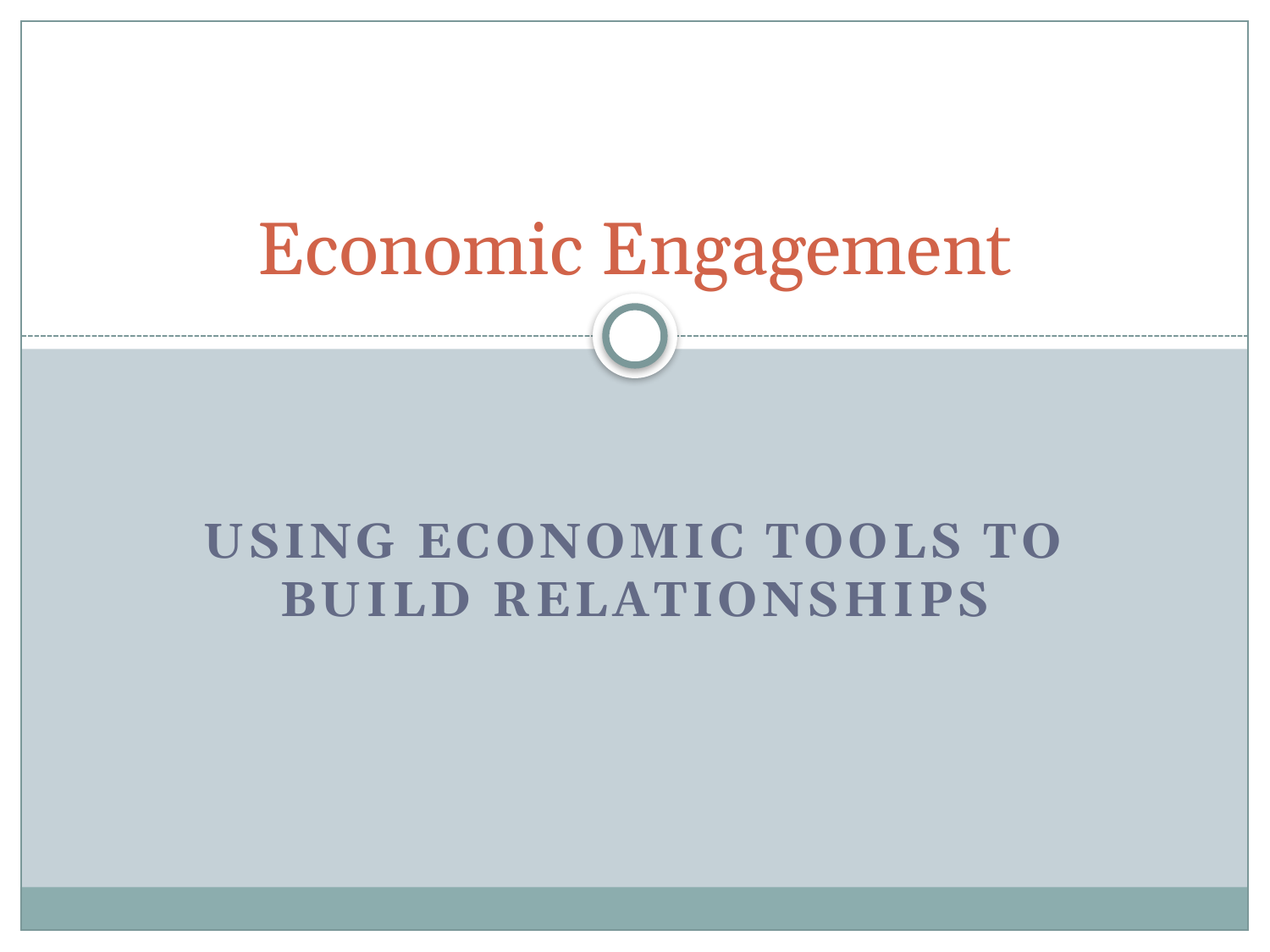

# Economic Engagement

Using economic tools to build relationships